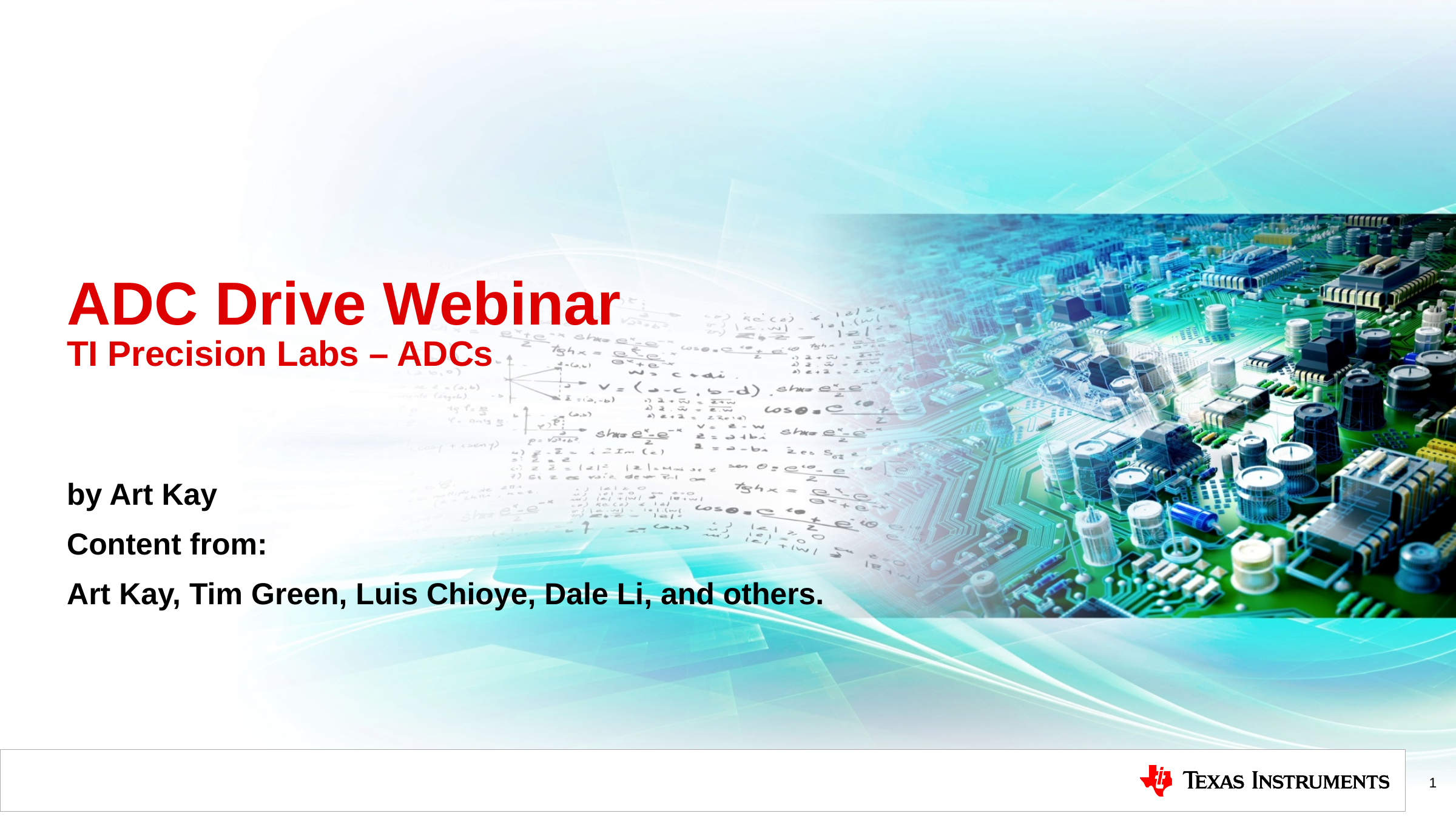

# ADC Drive Webinar TI Precision Labs – ADCs
by Art Kay
Content from:
Art Kay, Tim Green, Luis Chioye, Dale Li, and others.
1